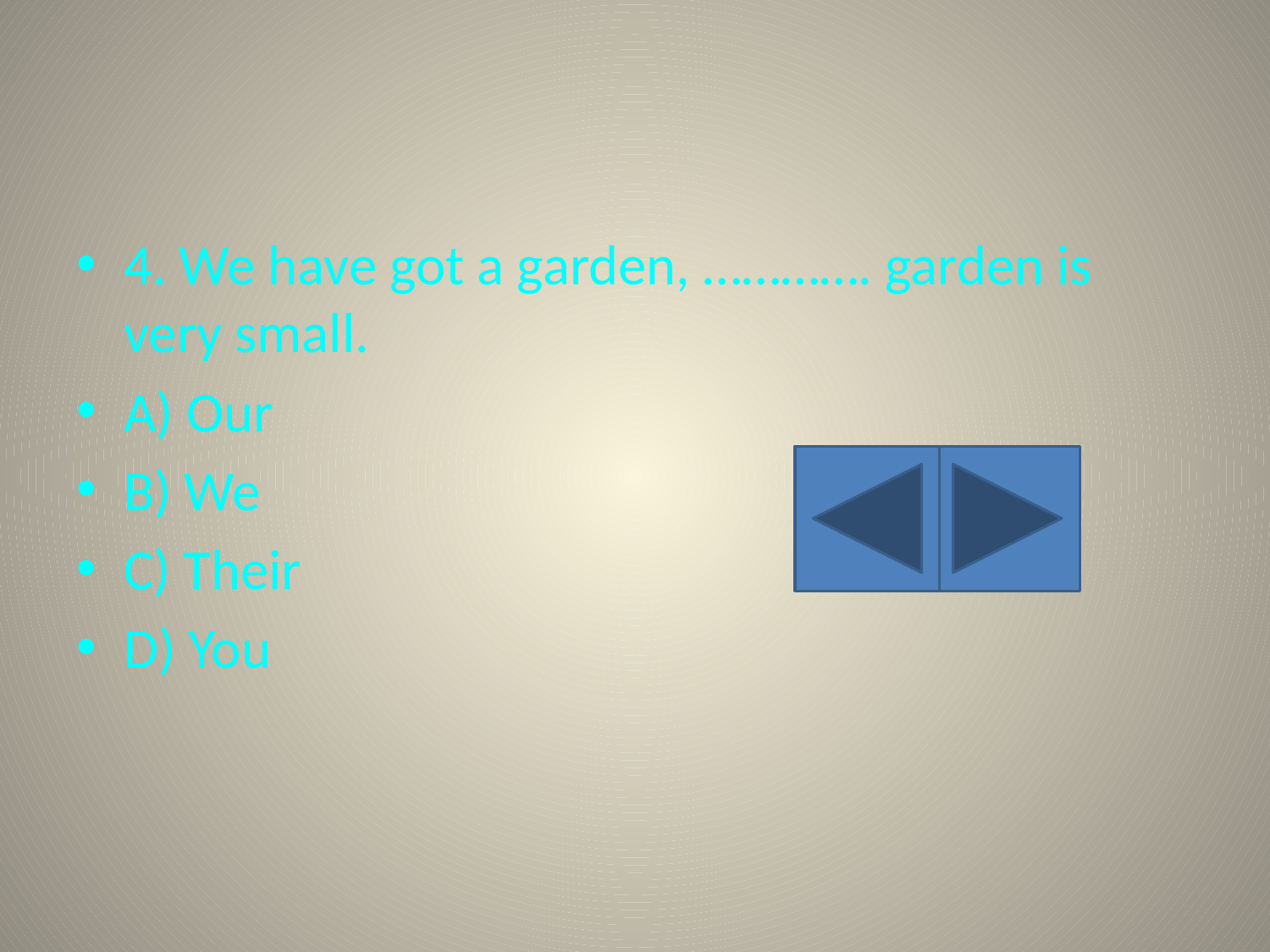

#
4. We have got a garden, …………. garden is very small.
A) Our
B) We
C) Their
D) You